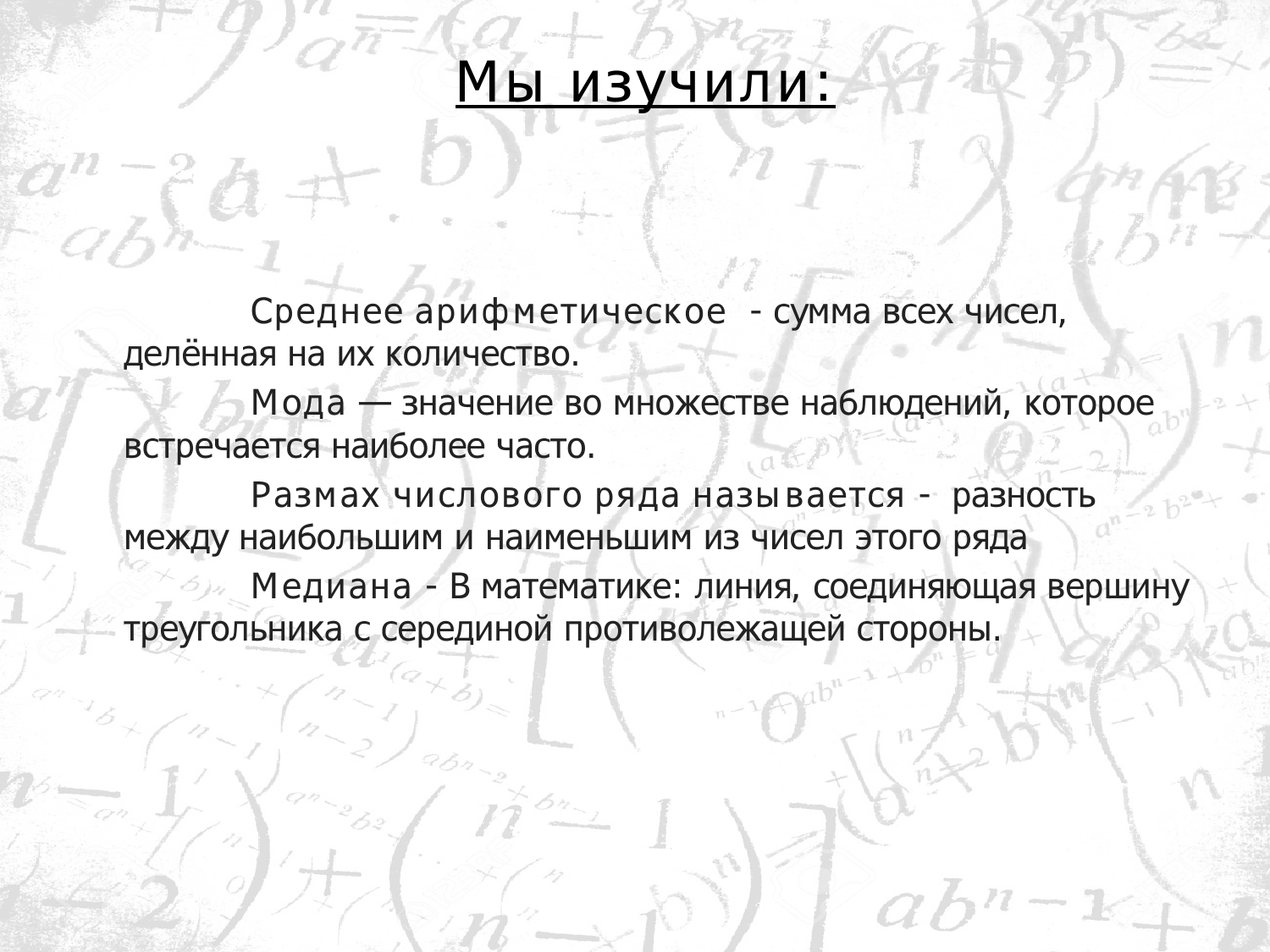

# Мы изучили:
		Среднее арифметическое  - сумма всех чисел, делённая на их количество.
		Мода — значение во множестве наблюдений, которое встречается наиболее часто.
		Размах числового ряда называется -  разность между наибольшим и наименьшим из чисел этого ряда
		Медиана - В математике: линия, соединяющая вершину треугольника с серединой противолежащей стороны.